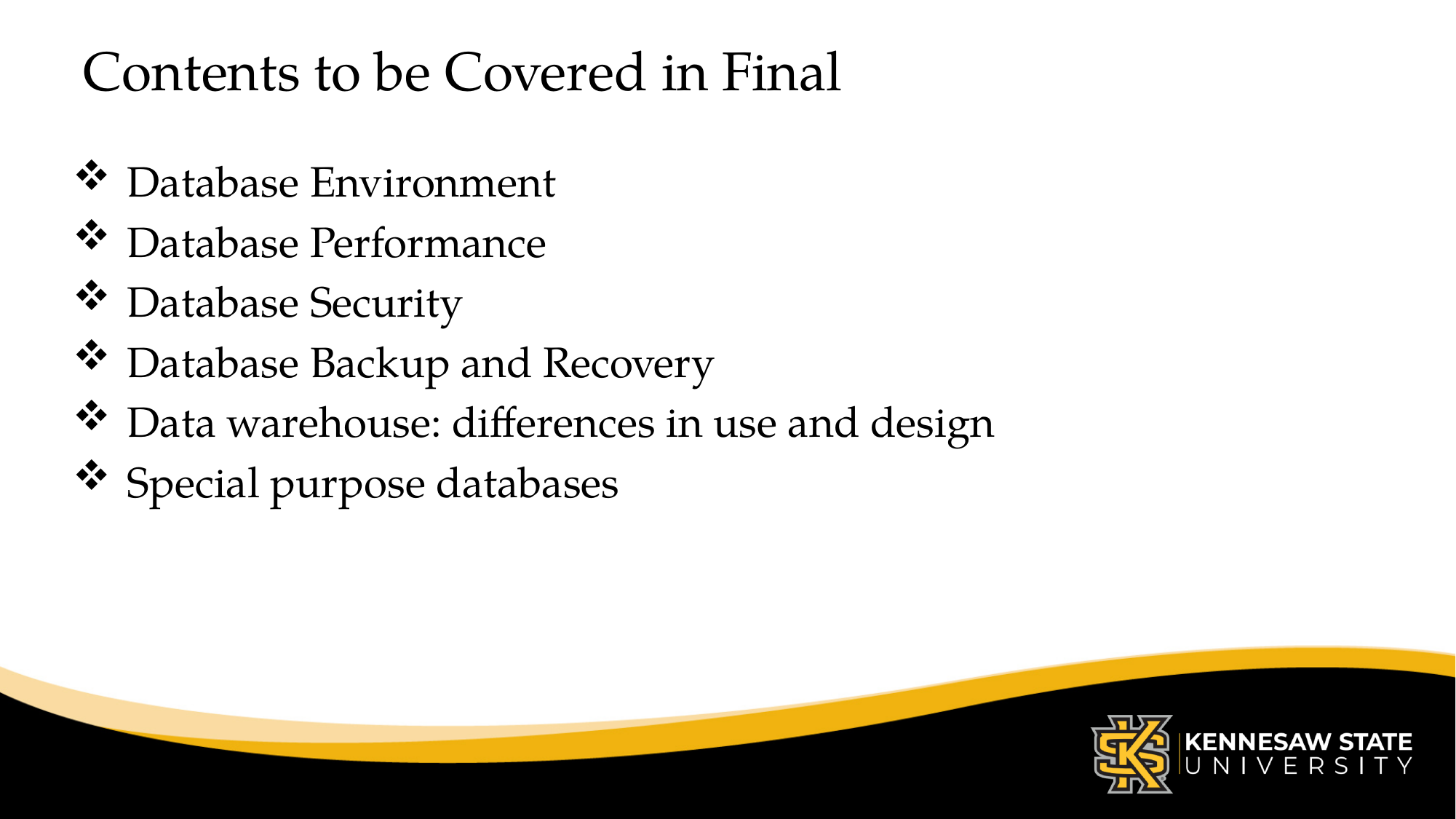

# Contents to be Covered in Final
Database Environment
Database Performance
Database Security
Database Backup and Recovery
Data warehouse: differences in use and design
Special purpose databases